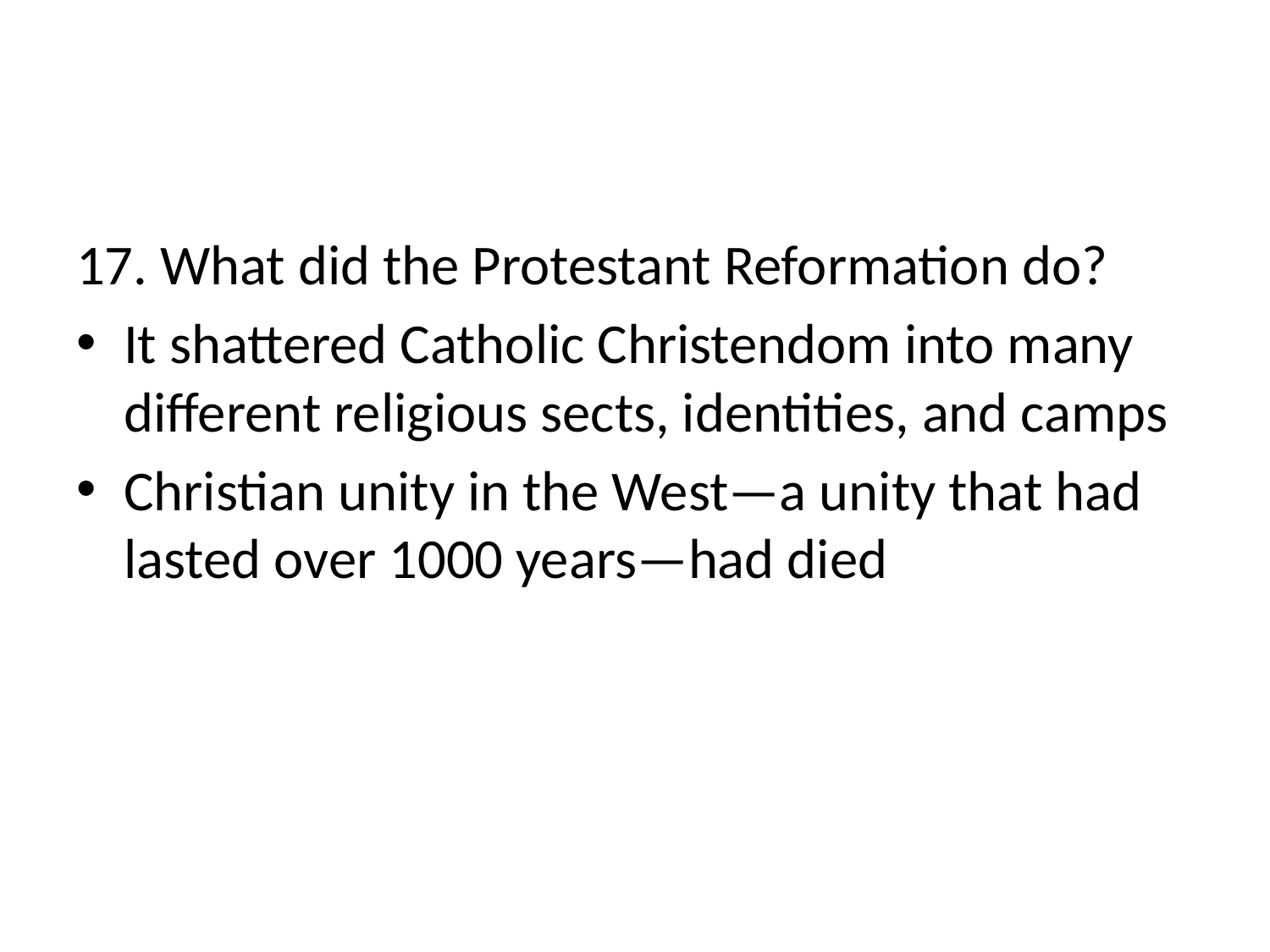

#
17. What did the Protestant Reformation do?
It shattered Catholic Christendom into many different religious sects, identities, and camps
Christian unity in the West—a unity that had lasted over 1000 years—had died